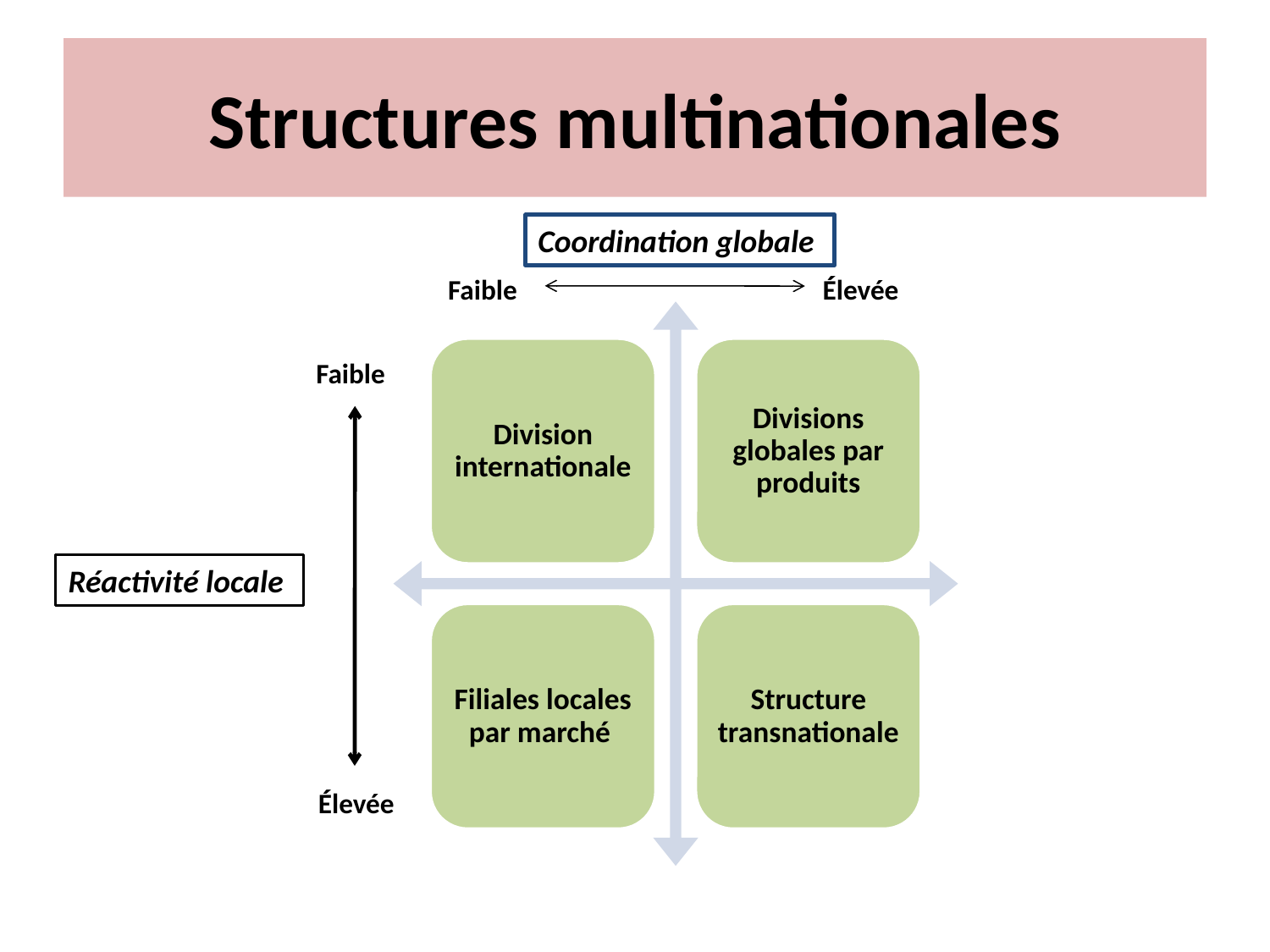

# Structures multinationales
Coordination globale
Faible
Élevée
Division internationale
Divisions globales par produits
Filiales locales par marché
Structure transnationale
Faible
Réactivité locale
Élevée